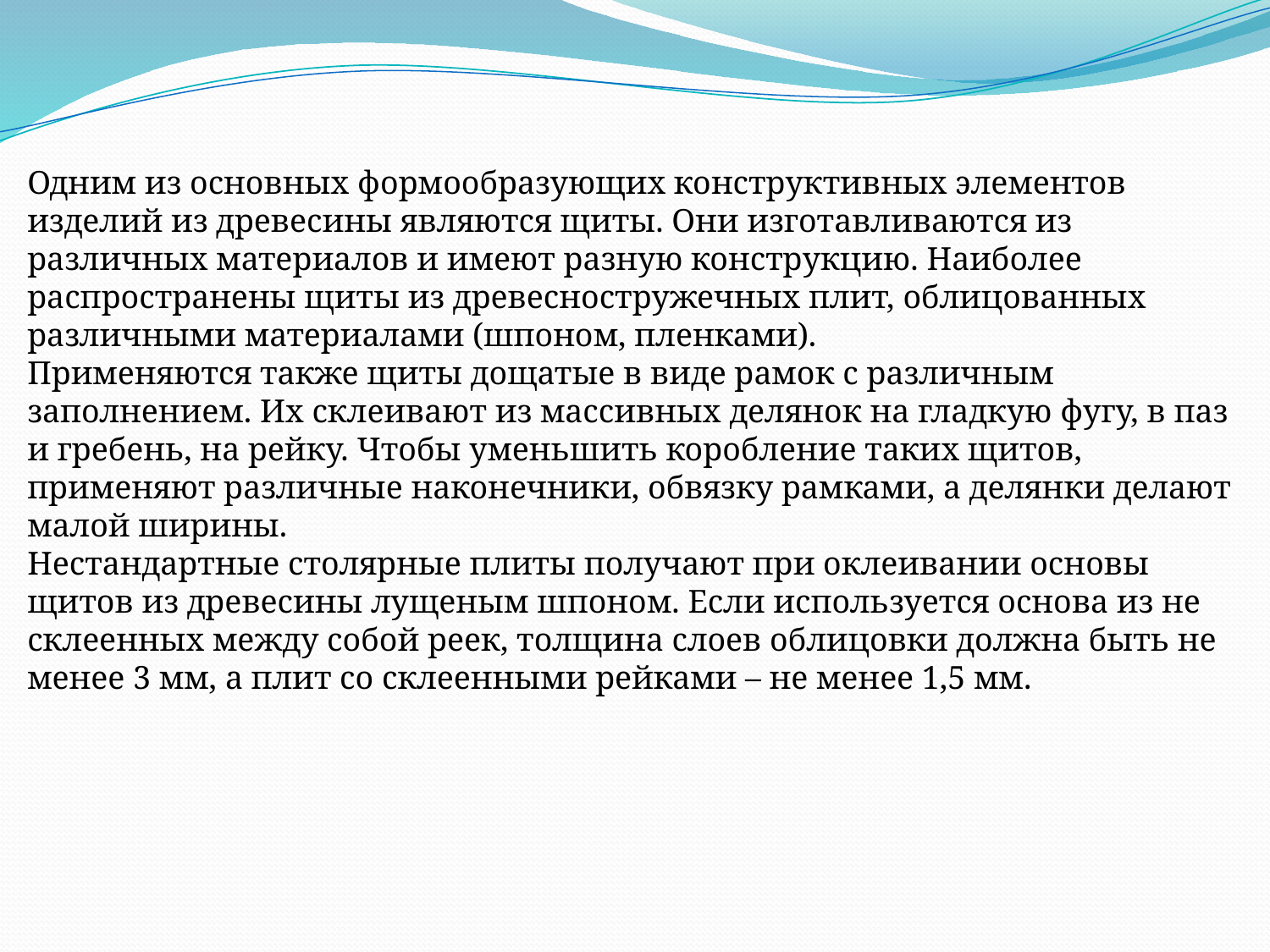

Одним из основных формообразующих конструктивных элементов изделий из древесины являются щиты. Они изготавливаются из различных материалов и имеют разную конструкцию. Наиболее распространены щиты из древесностружечных плит, облицованных различными материалами (шпоном, пленками).
Применяются также щиты дощатые в виде рамок с различным заполнением. Их склеивают из массивных делянок на гладкую фугу, в паз и гребень, на рейку. Чтобы уменьшить коробление таких щитов, применяют различные наконечники, обвязку рамками, а делянки делают малой ширины.
Нестандартные столярные плиты получают при оклеивании основы щитов из древесины лущеным шпоном. Если используется основа из не склеенных между собой реек, толщина слоев облицовки должна быть не менее 3 мм, а плит со склеенными рейками – не менее 1,5 мм.